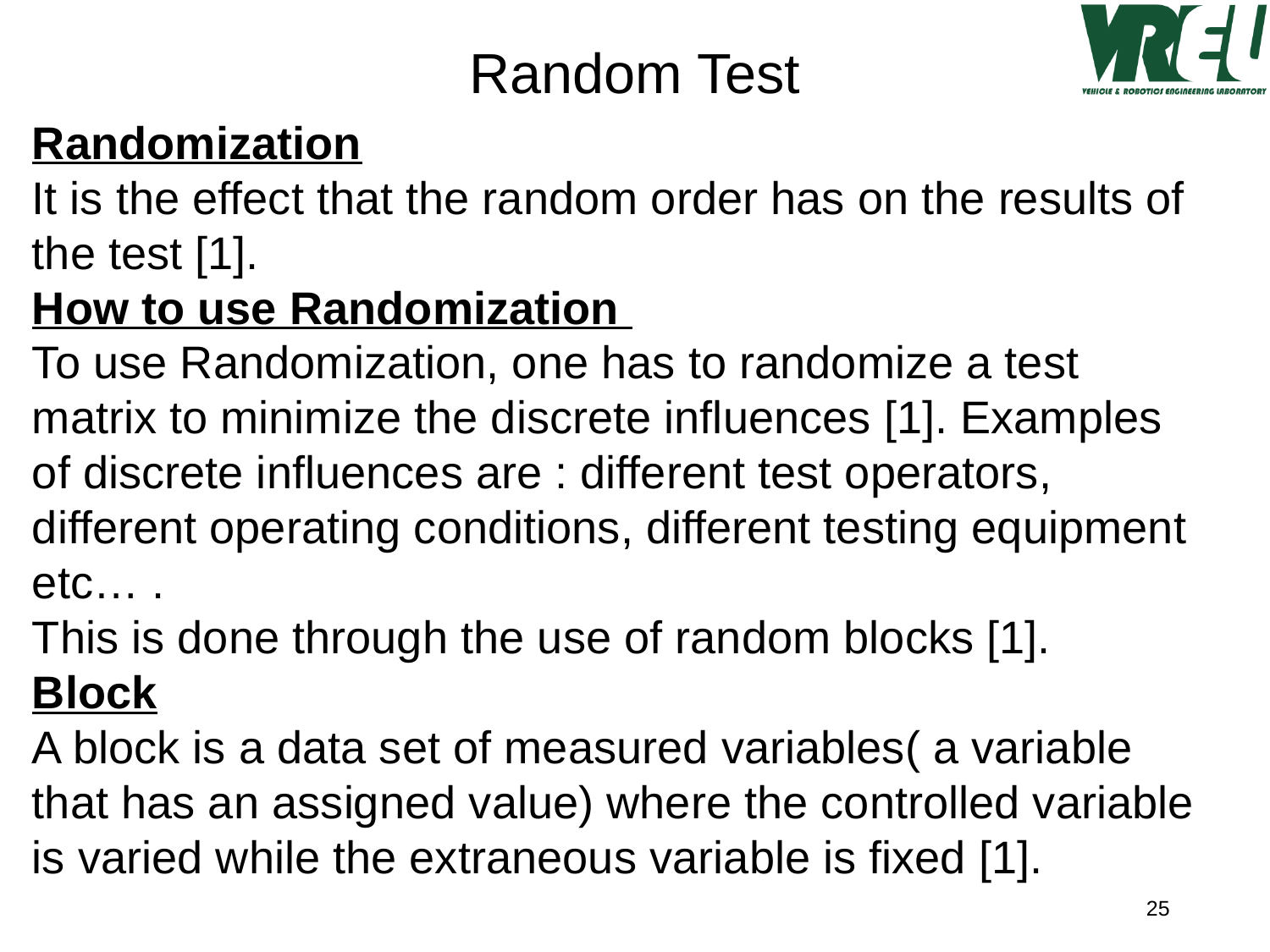

Random Test
Randomization
It is the effect that the random order has on the results of the test [1].
How to use Randomization
To use Randomization, one has to randomize a test matrix to minimize the discrete influences [1]. Examples of discrete influences are : different test operators, different operating conditions, different testing equipment etc… .
This is done through the use of random blocks [1].
Block
A block is a data set of measured variables( a variable that has an assigned value) where the controlled variable is varied while the extraneous variable is fixed [1].

25